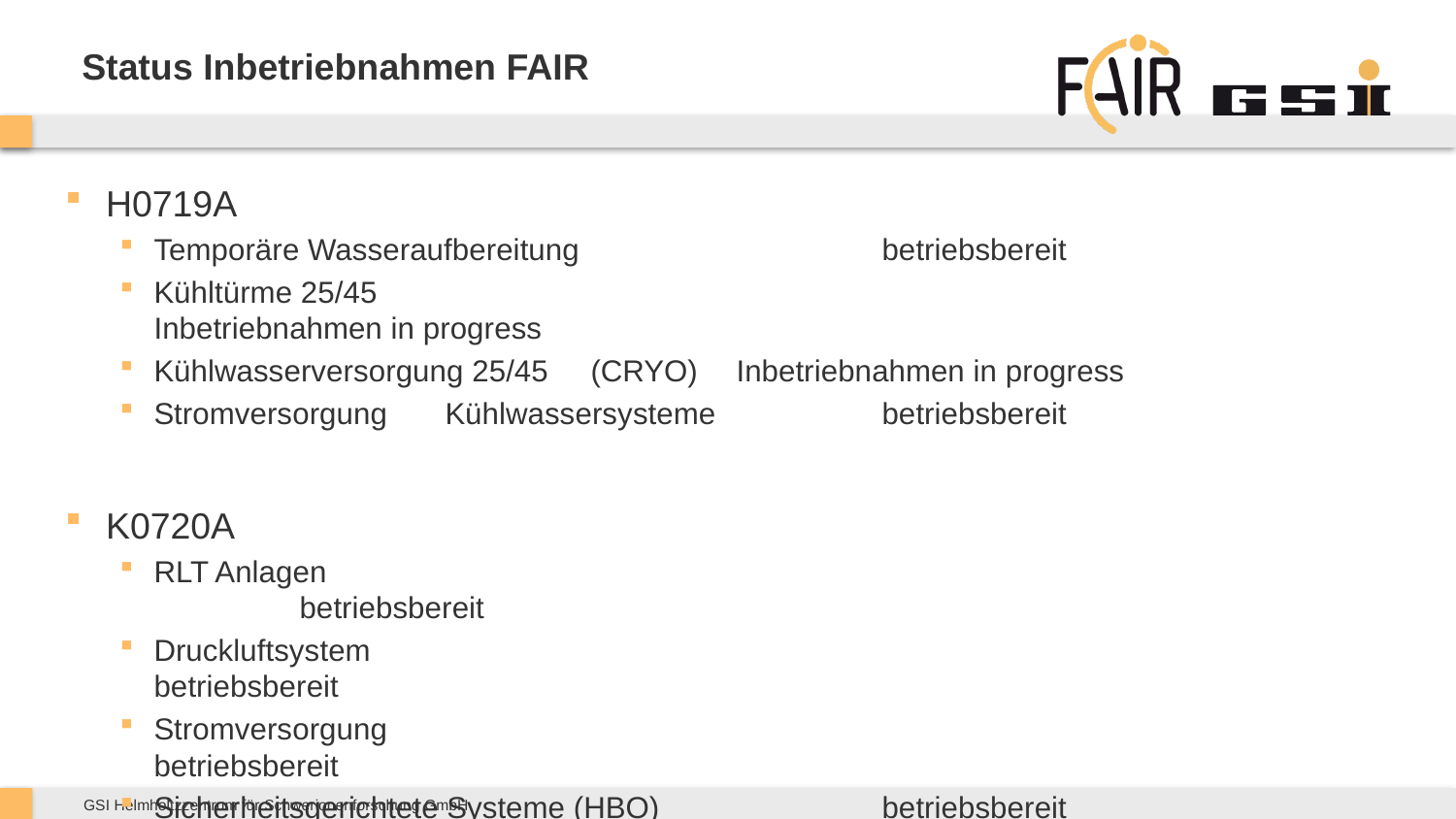

# Status Inbetriebnahmen FAIR
H0719A
Temporäre Wasseraufbereitung 			betriebsbereit
Kühltürme 25/45 							Inbetriebnahmen in progress
Kühlwasserversorgung 25/45	(CRYO) 	Inbetriebnahmen in progress
Stromversorgung	Kühlwassersysteme		betriebsbereit

K0720A
RLT Anlagen								betriebsbereit
Druckluftsystem							betriebsbereit
Stromversorgung							betriebsbereit
Sicherheitsgerichtete Systeme (HBO)		betriebsbereit